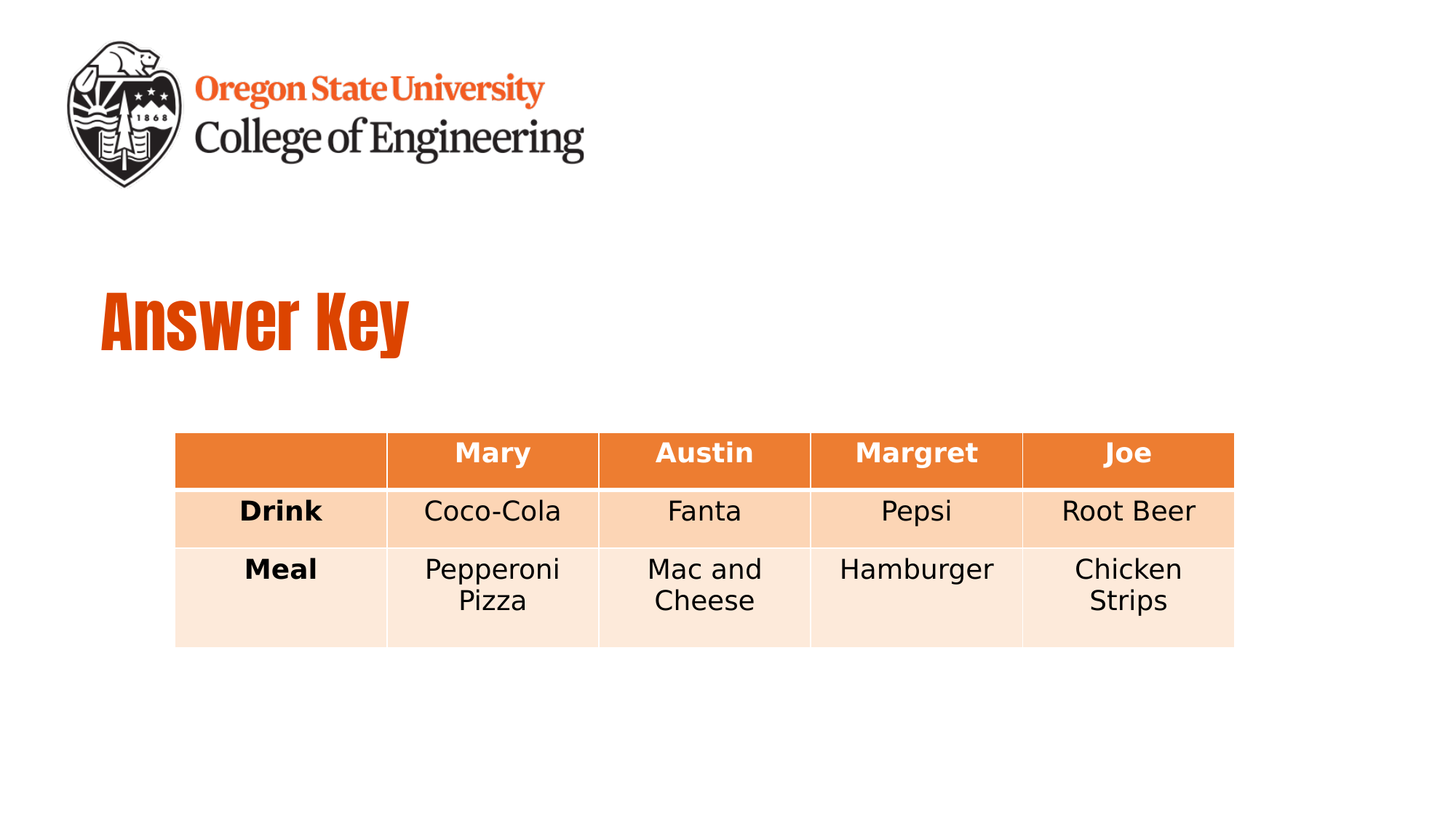

# Answer Key
|  | Mary | Austin | Margret | Joe |
| --- | --- | --- | --- | --- |
| Drink | Coco-Cola | Fanta | Pepsi | Root Beer |
| Meal | Pepperoni Pizza | Mac and Cheese | Hamburger | Chicken Strips |